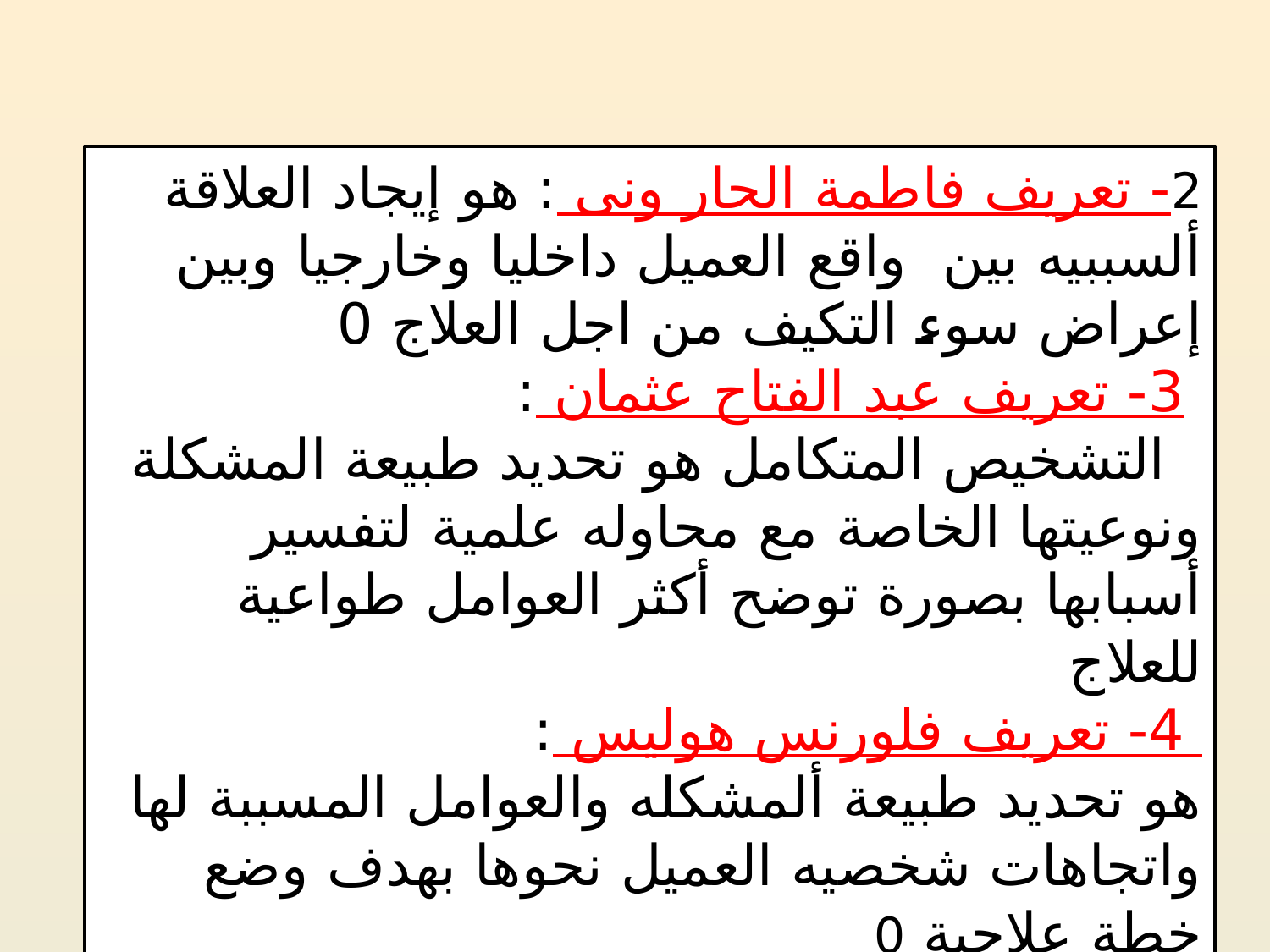

2- تعريف فاطمة الحار ونى : هو إيجاد العلاقة ألسببيه بين  واقع العميل داخليا وخارجيا وبين إعراض سوء التكيف من اجل العلاج 0
 3- تعريف عبد الفتاح عثمان :
  التشخيص المتكامل هو تحديد طبيعة المشكلة ونوعيتها الخاصة مع محاوله علمية لتفسير أسبابها بصورة توضح أكثر العوامل طواعية للعلاج
 4- تعريف فلورنس هوليس :
هو تحديد طبيعة ألمشكله والعوامل المسببة لها واتجاهات شخصيه العميل نحوها بهدف وضع خطة علاجية 0